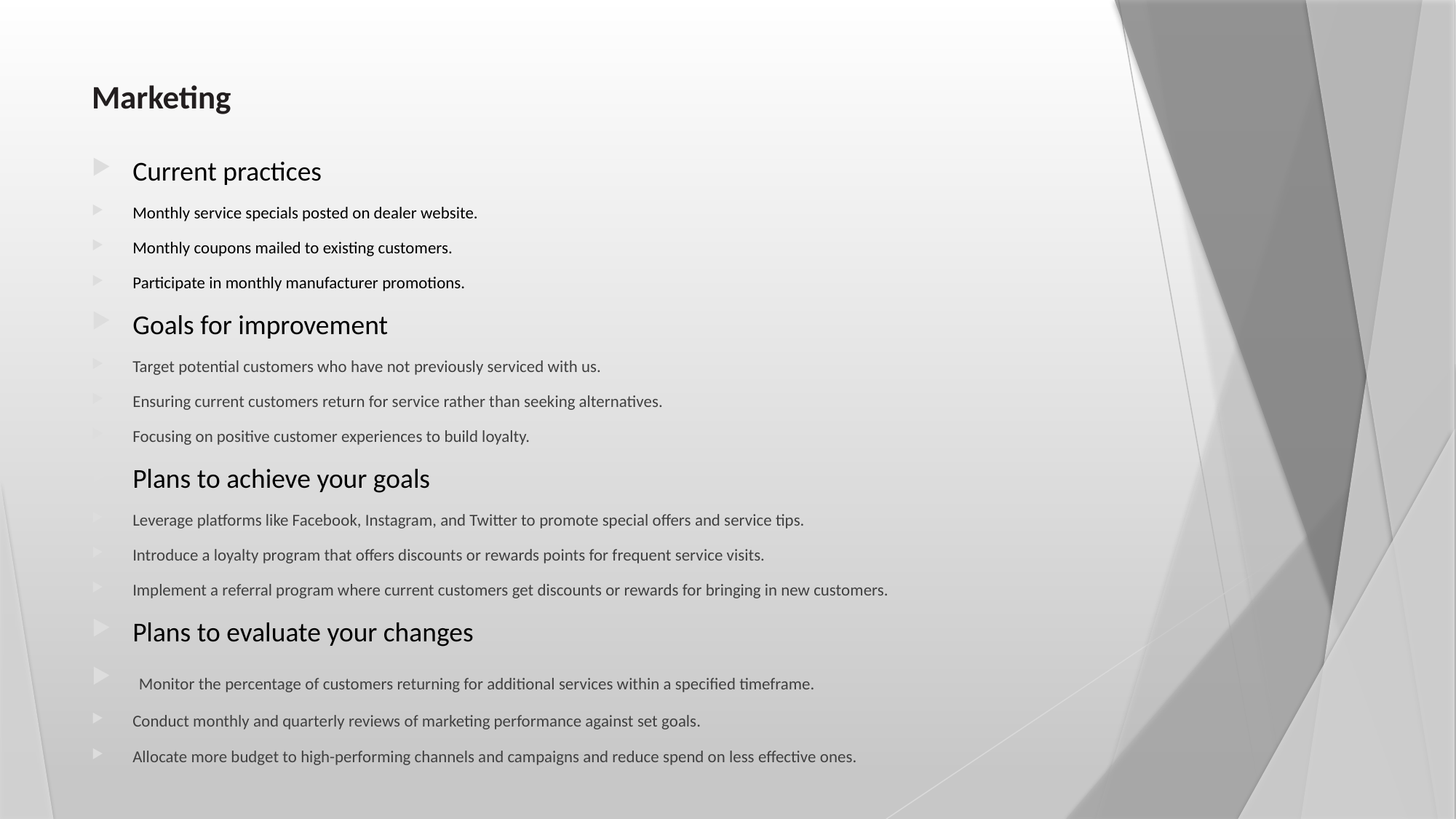

# Marketing
Current practices
Monthly service specials posted on dealer website.
Monthly coupons mailed to existing customers.
Participate in monthly manufacturer promotions.
Goals for improvement
Target potential customers who have not previously serviced with us.
Ensuring current customers return for service rather than seeking alternatives.
Focusing on positive customer experiences to build loyalty.
Plans to achieve your goals
Leverage platforms like Facebook, Instagram, and Twitter to promote special offers and service tips.
Introduce a loyalty program that offers discounts or rewards points for frequent service visits.
Implement a referral program where current customers get discounts or rewards for bringing in new customers.
Plans to evaluate your changes
 Monitor the percentage of customers returning for additional services within a specified timeframe.
Conduct monthly and quarterly reviews of marketing performance against set goals.
Allocate more budget to high-performing channels and campaigns and reduce spend on less effective ones.